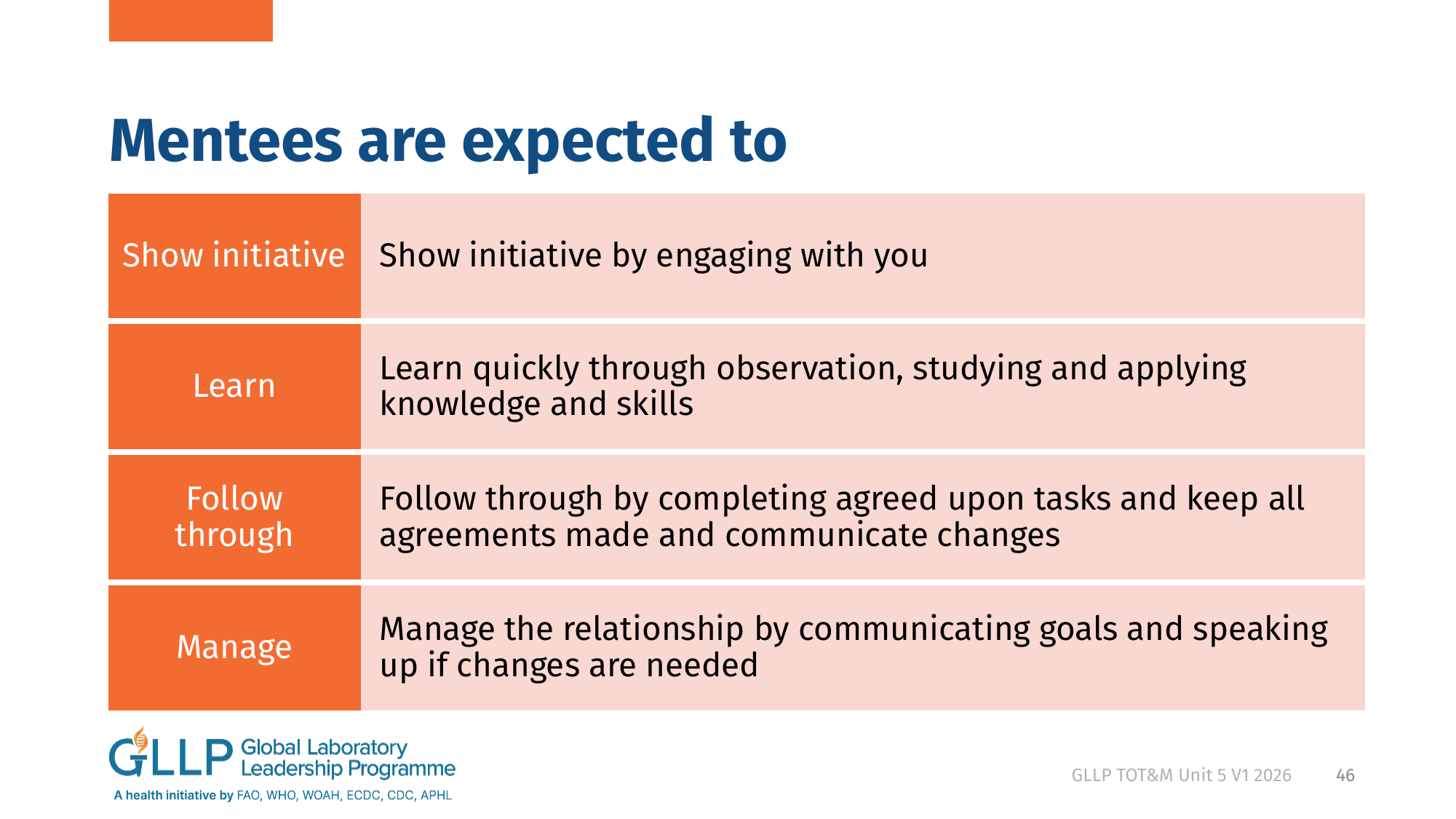

# Mentees are expected to
Show initiative by engaging with you
Show initiative
Learn quickly through observation, studying and applying knowledge and skills
Learn
Follow through by completing agreed upon tasks and keep all agreements made and communicate changes
Follow through
Manage the relationship by communicating goals and speaking up if changes are needed
Manage
GLLP TOT&M Unit 5 V1 2026
46